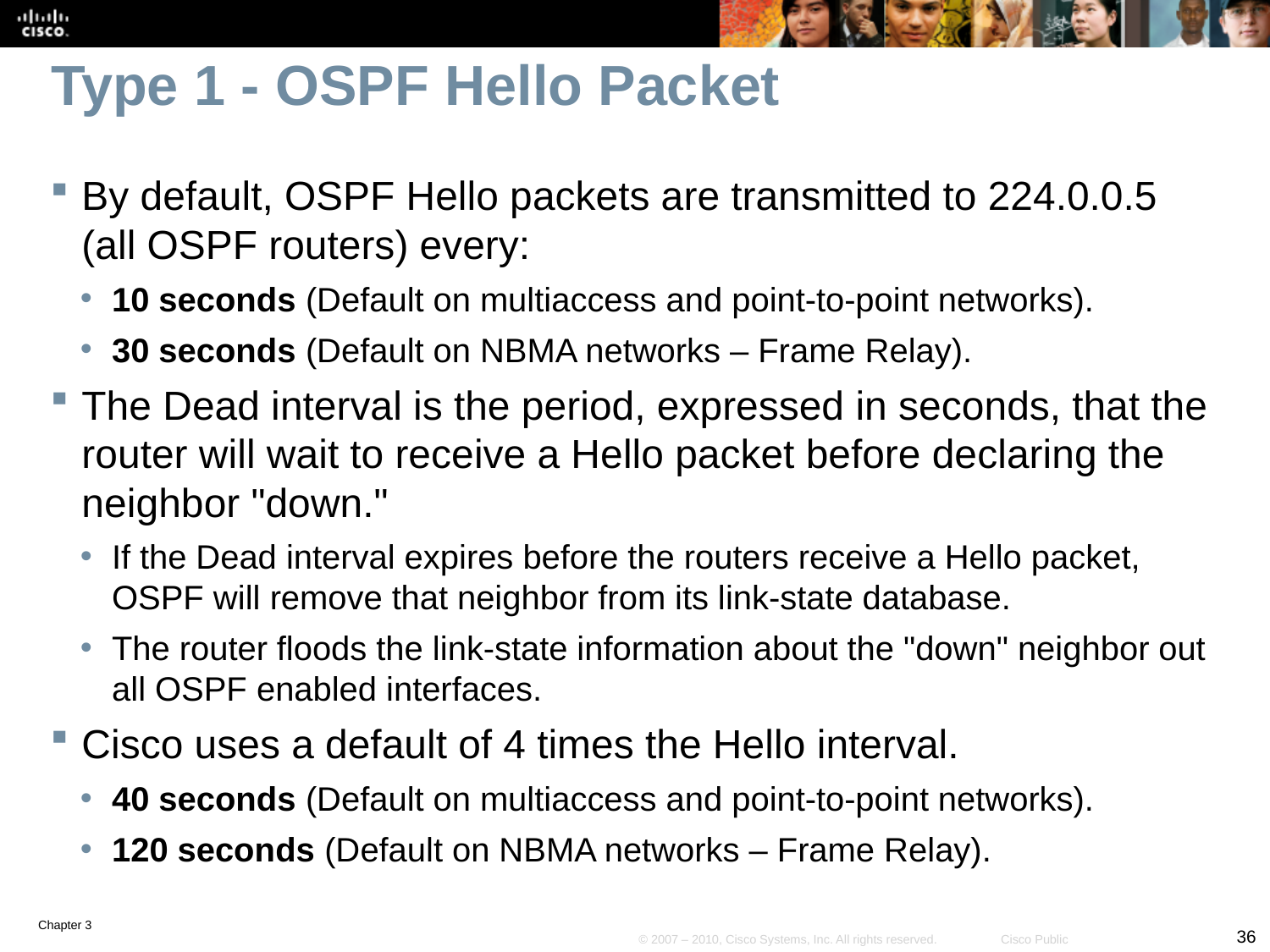

# Type 1 - OSPF Hello Packet
By default, OSPF Hello packets are transmitted to 224.0.0.5 (all OSPF routers) every:
10 seconds (Default on multiaccess and point-to-point networks).
30 seconds (Default on NBMA networks – Frame Relay).
The Dead interval is the period, expressed in seconds, that the router will wait to receive a Hello packet before declaring the neighbor "down."
If the Dead interval expires before the routers receive a Hello packet, OSPF will remove that neighbor from its link-state database.
The router floods the link-state information about the "down" neighbor out all OSPF enabled interfaces.
Cisco uses a default of 4 times the Hello interval.
40 seconds (Default on multiaccess and point-to-point networks).
120 seconds (Default on NBMA networks – Frame Relay).